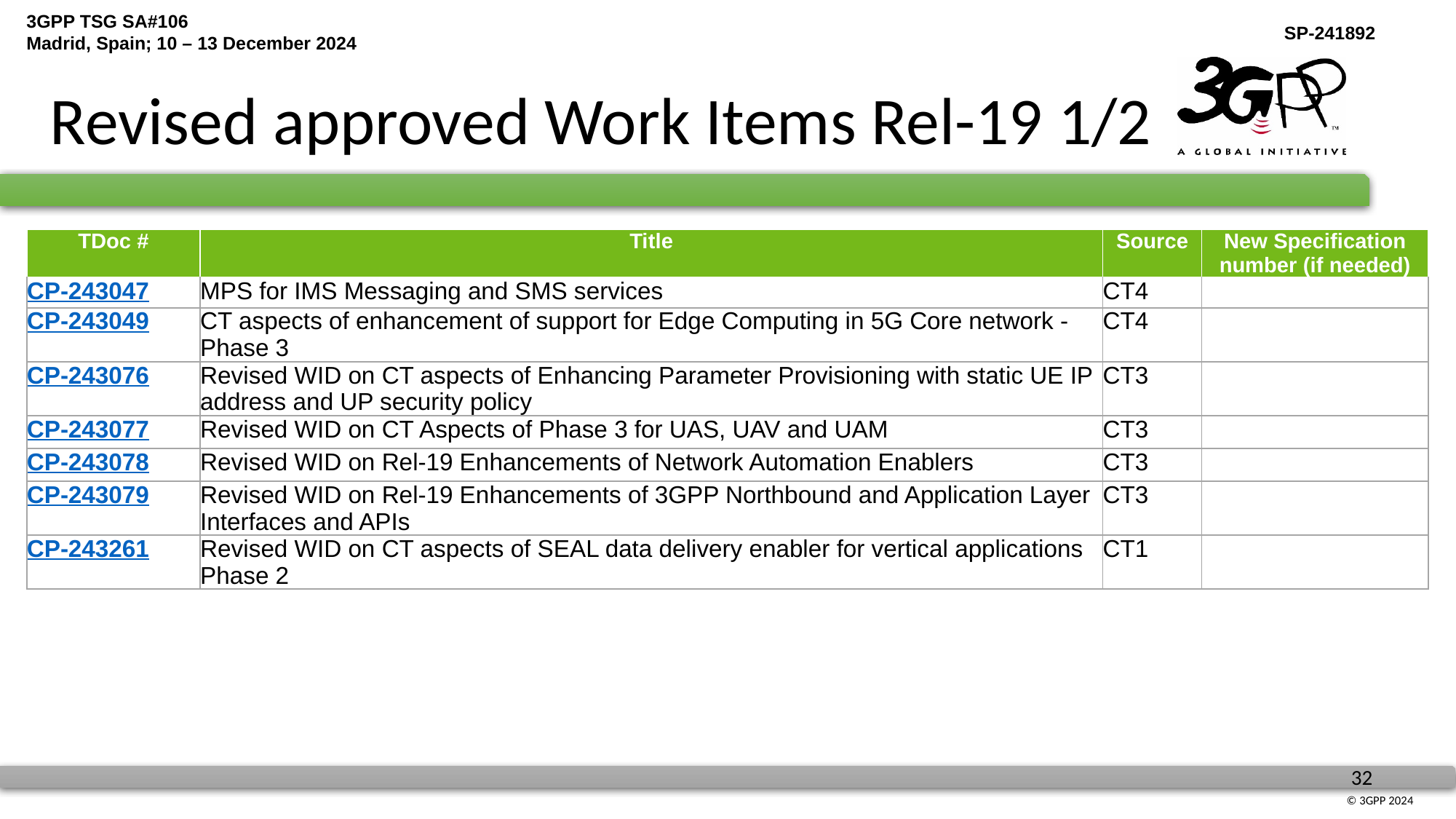

# Revised approved Work Items Rel-19 1/2
| TDoc # | Title | Source | New Specification number (if needed) |
| --- | --- | --- | --- |
| CP-243047 | MPS for IMS Messaging and SMS services | CT4 |  |
| CP-243049 | CT aspects of enhancement of support for Edge Computing in 5G Core network - Phase 3 | CT4 |  |
| CP-243076 | Revised WID on CT aspects of Enhancing Parameter Provisioning with static UE IP address and UP security policy | CT3 |  |
| CP-243077 | Revised WID on CT Aspects of Phase 3 for UAS, UAV and UAM | CT3 |  |
| CP-243078 | Revised WID on Rel-19 Enhancements of Network Automation Enablers | CT3 |  |
| CP-243079 | Revised WID on Rel-19 Enhancements of 3GPP Northbound and Application Layer Interfaces and APIs | CT3 |  |
| CP-243261 | Revised WID on CT aspects of SEAL data delivery enabler for vertical applications Phase 2 | CT1 |  |